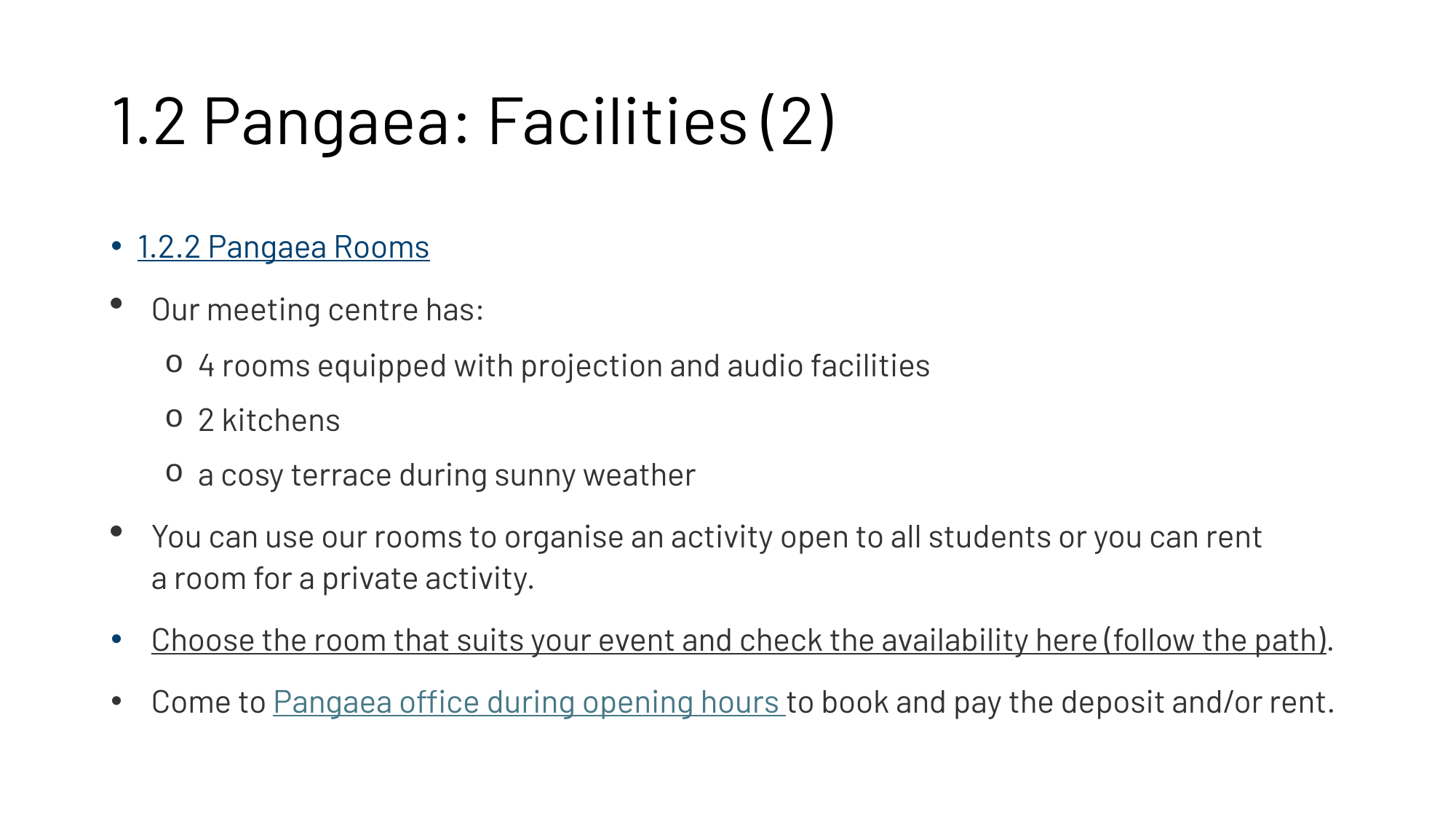

# 1.2 Pangaea: Facilities (2)
1.2.2 Pangaea Rooms
Our meeting centre has:
4 rooms equipped with projection and audio facilities
2 kitchens
a cosy terrace during sunny weather
You can use our rooms to organise an activity open to all students or you can rent a room for a private activity.
Choose the room that suits your event and check the availability here (follow the path).
Come to Pangaea office during opening hours to book and pay the deposit and/or rent.